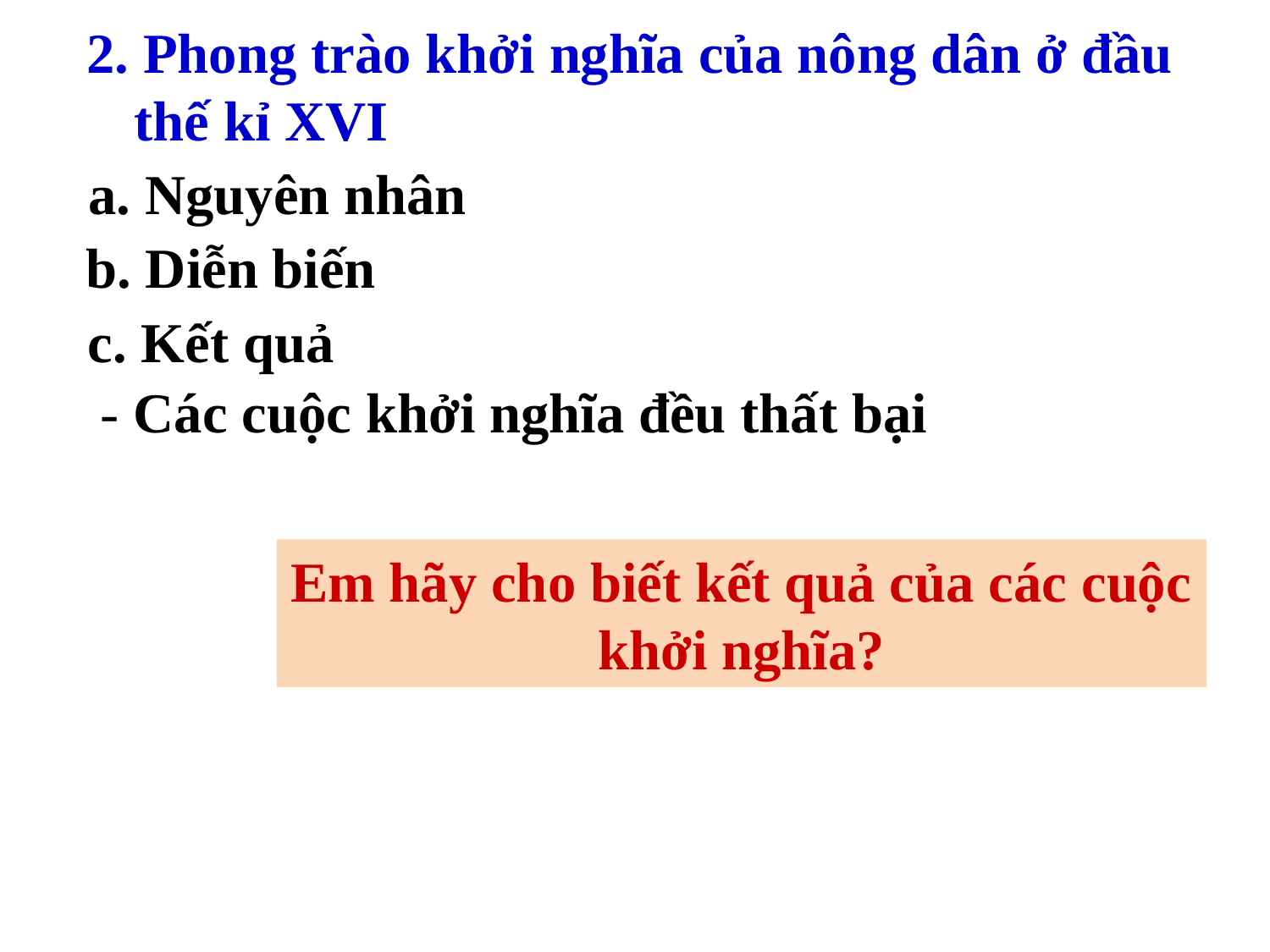

2. Phong trào khởi nghĩa của nông dân ở đầu thế kỉ XVI
a. Nguyên nhân
b. Diễn biến
c. Kết quả
- Các cuộc khởi nghĩa đều thất bại
Em hãy cho biết kết quả của các cuộc khởi nghĩa?